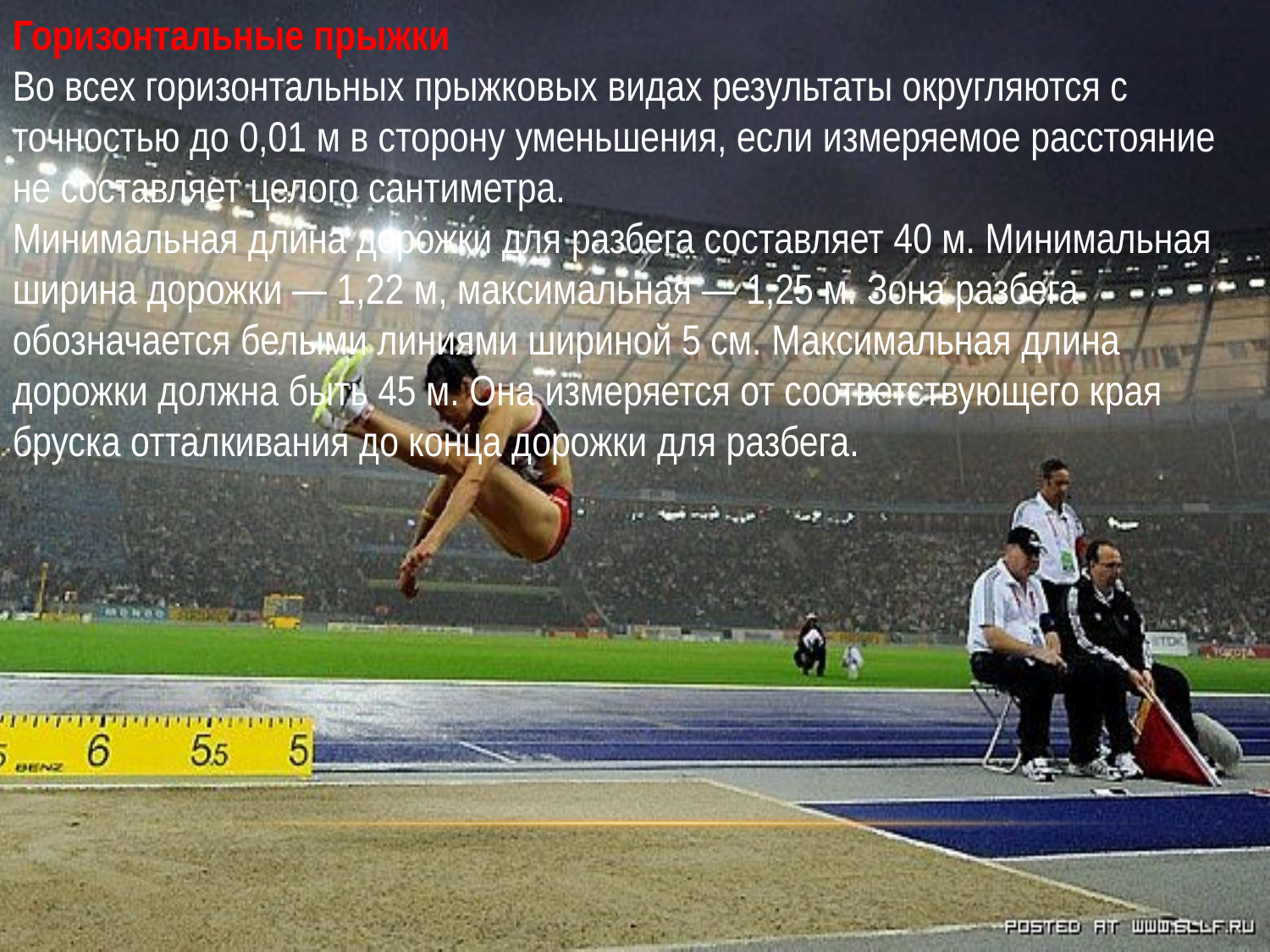

Горизонтальные прыжки
Во всех горизонтальных прыжковых видах результаты округляются с точностью до 0,01 м в сторону уменьшения, если измеряемое расстояние не составляет целого сантиметра.
Минимальная длина дорожки для разбега составляет 40 м. Минимальная ширина дорожки — 1,22 м, максимальная — 1,25 м. Зона разбега обозначается белыми линиями шириной 5 см. Максимальная длина дорожки должна быть 45 м. Она измеряется от соответствующего края бруска отталкивания до конца дорожки для разбега.